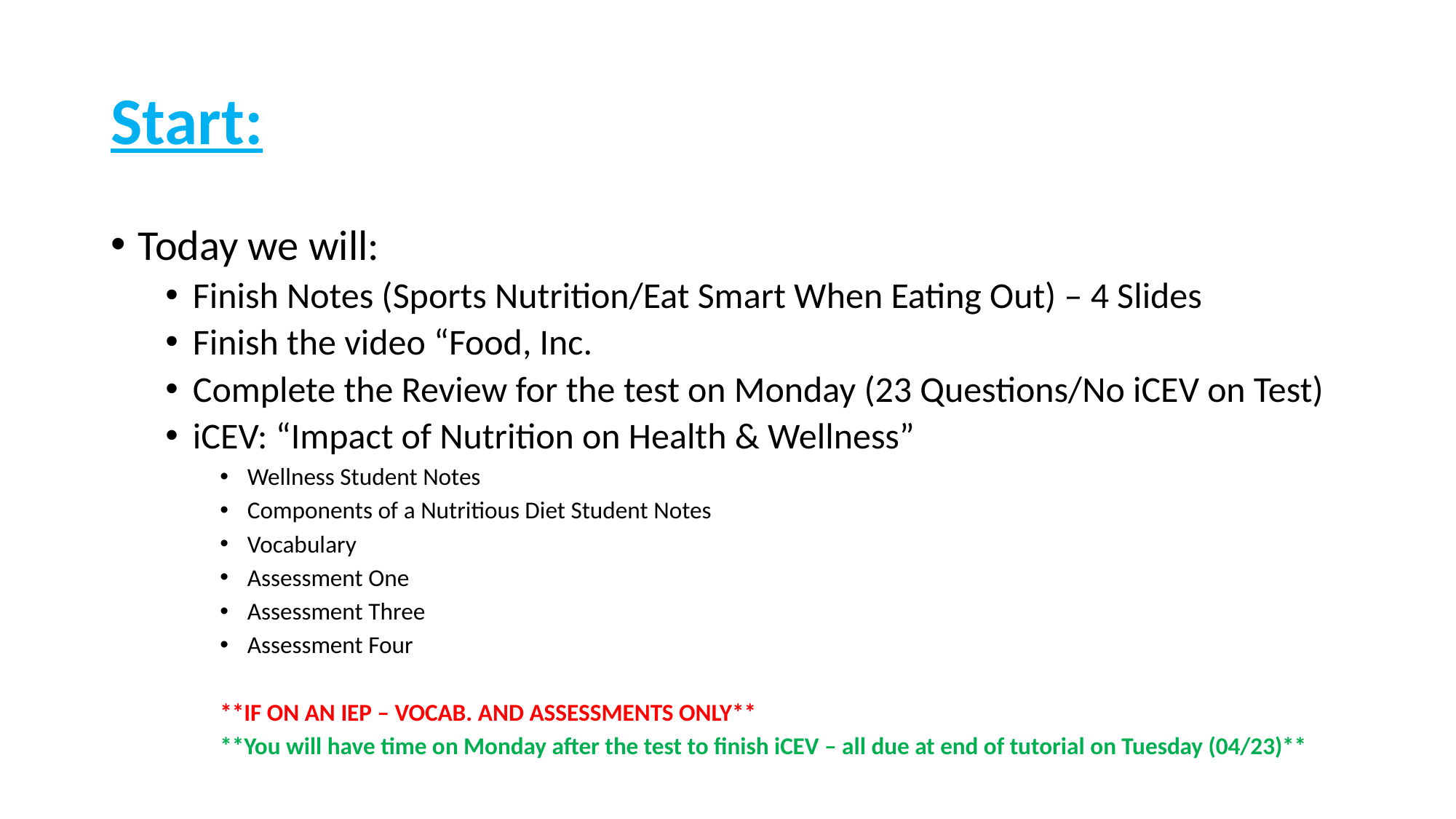

# Start:
Today we will:
Finish Notes (Sports Nutrition/Eat Smart When Eating Out) – 4 Slides
Finish the video “Food, Inc.
Complete the Review for the test on Monday (23 Questions/No iCEV on Test)
iCEV: “Impact of Nutrition on Health & Wellness”
Wellness Student Notes
Components of a Nutritious Diet Student Notes
Vocabulary
Assessment One
Assessment Three
Assessment Four

**IF ON AN IEP – VOCAB. AND ASSESSMENTS ONLY**
**You will have time on Monday after the test to finish iCEV – all due at end of tutorial on Tuesday (04/23)**